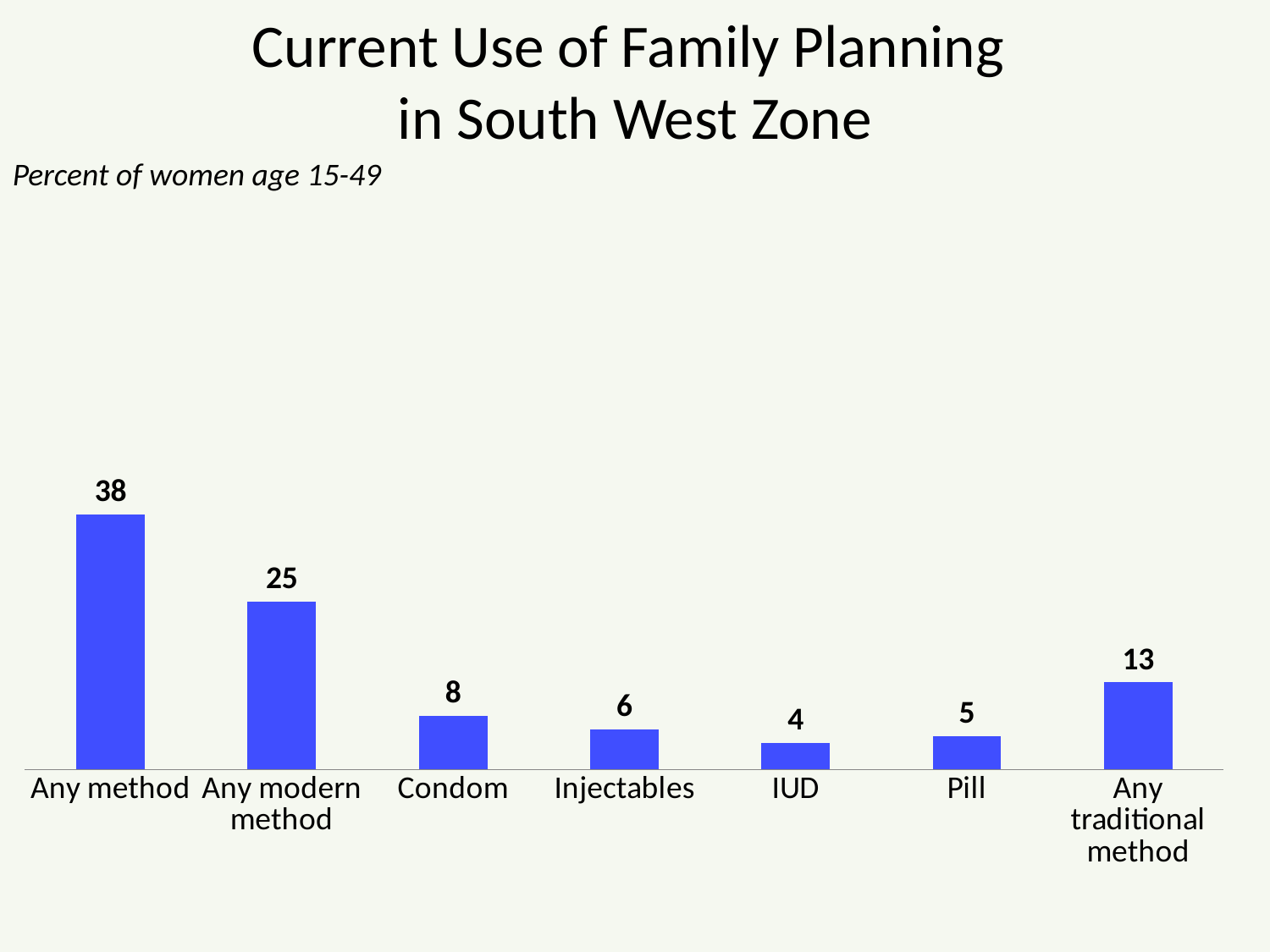

# Current Use of Family Planning in South West Zone
Percent of women age 15-49

### Chart

| Category | Currently married women |
|---|---|
| Any method | 38.0 |
| Any modern method | 25.0 |
| Condom | 8.0 |
| Injectables | 6.0 |
| IUD | 4.0 |
| Pill | 5.0 |
| Any traditional method | 13.0 |